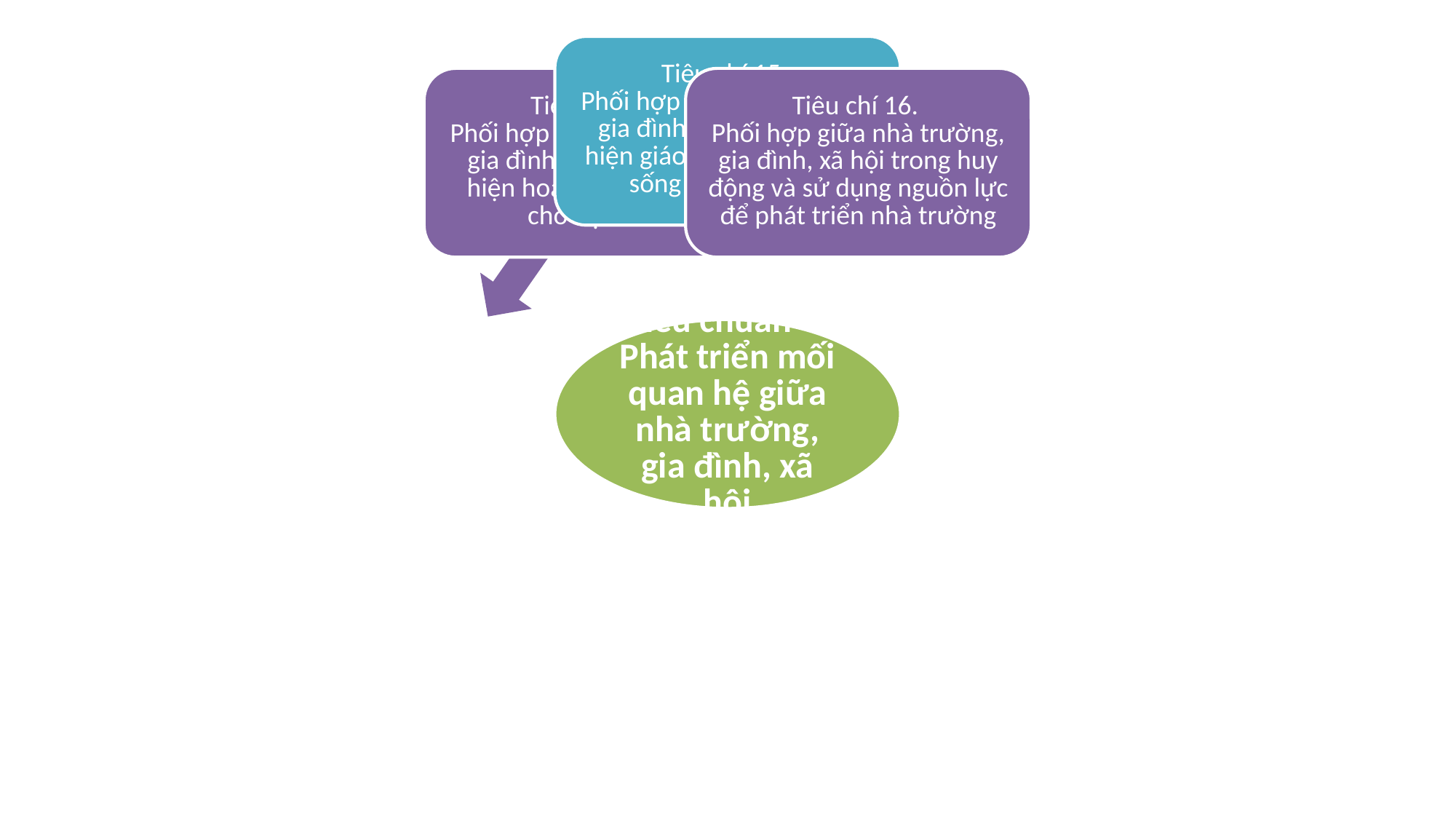

Tiêu chuẩn 4. Phát triển mối quan hệ giữa nhà trường, gia đình, xã hội
Tiêu chí 15.
Tiêu chí 16.